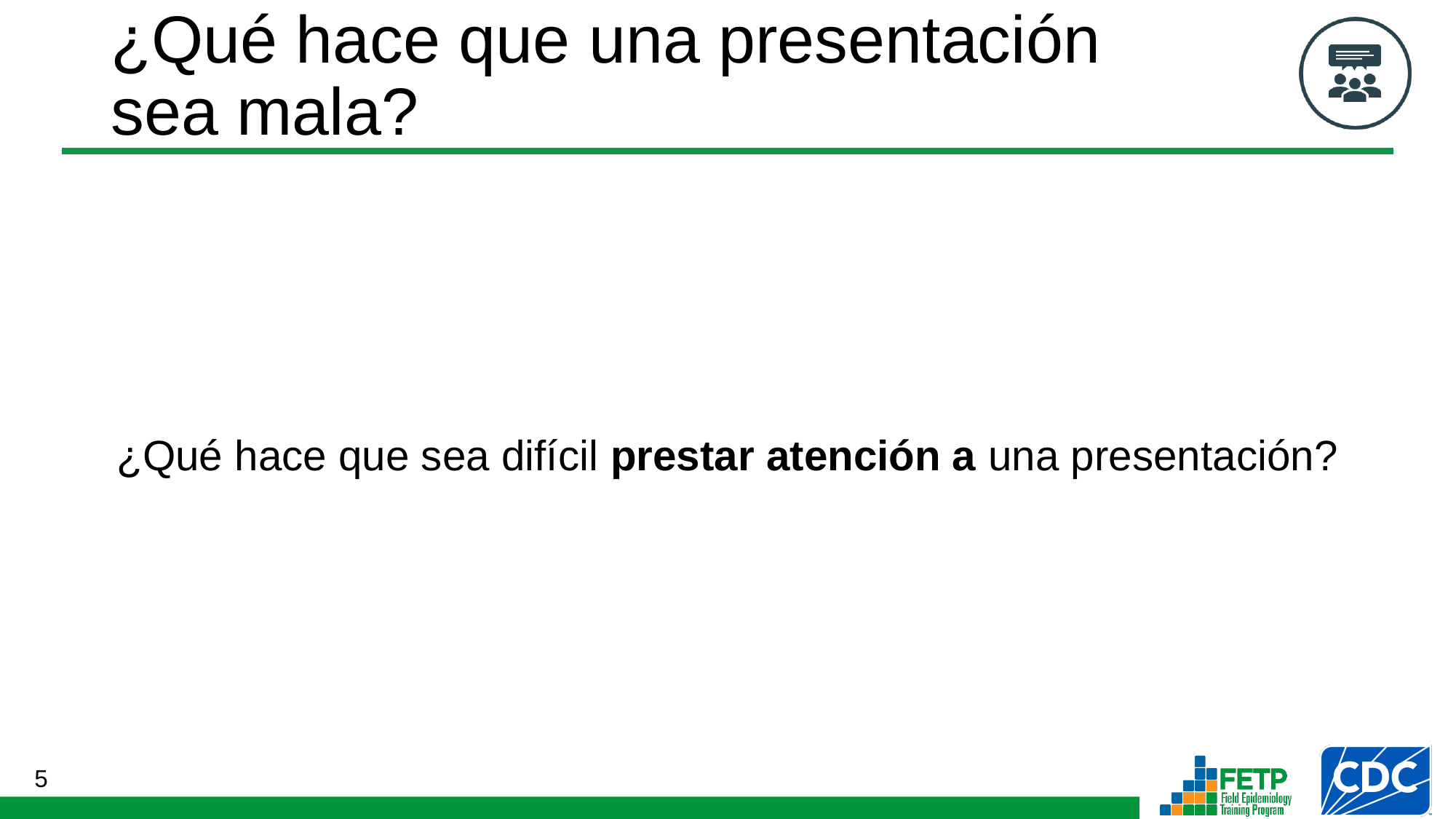

# ¿Qué hace que una presentación sea mala?
¿Qué hace que sea difícil prestar atención a una presentación?